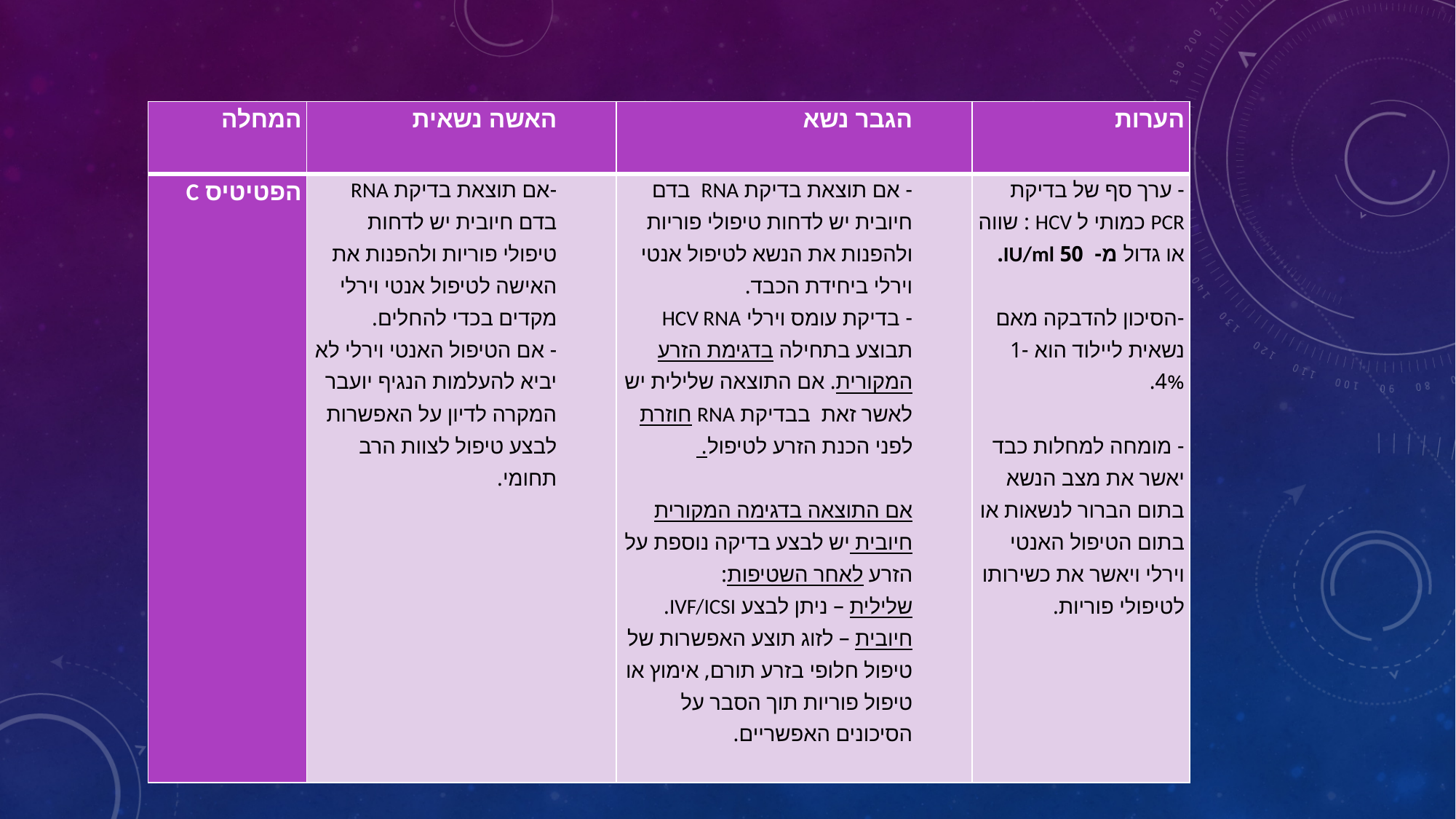

| המחלה | האשה נשאית | הגבר נשא | הערות |
| --- | --- | --- | --- |
| הפטיטיס C | -אם תוצאת בדיקת RNA בדם חיובית יש לדחות טיפולי פוריות ולהפנות את האישה לטיפול אנטי וירלי מקדים בכדי להחלים. - אם הטיפול האנטי וירלי לא יביא להעלמות הנגיף יועבר המקרה לדיון על האפשרות לבצע טיפול לצוות הרב תחומי. | - אם תוצאת בדיקת RNA בדם חיובית יש לדחות טיפולי פוריות ולהפנות את הנשא לטיפול אנטי וירלי ביחידת הכבד. - בדיקת עומס וירלי HCV RNA תבוצע בתחילה בדגימת הזרע המקורית. אם התוצאה שלילית יש לאשר זאת בבדיקת RNA חוזרת לפני הכנת הזרע לטיפול.   אם התוצאה בדגימה המקורית חיובית יש לבצע בדיקה נוספת על הזרע לאחר השטיפות: שלילית – ניתן לבצע IVF/ICSI. חיובית – לזוג תוצע האפשרות של טיפול חלופי בזרע תורם, אימוץ או טיפול פוריות תוך הסבר על הסיכונים האפשריים. | - ערך סף של בדיקת PCR כמותי ל HCV : שווה או גדול מ- 50 IU/ml.   -הסיכון להדבקה מאם נשאית ליילוד הוא 1-4%.   - מומחה למחלות כבד יאשר את מצב הנשא בתום הברור לנשאות או בתום הטיפול האנטי וירלי ויאשר את כשירותו לטיפולי פוריות. |